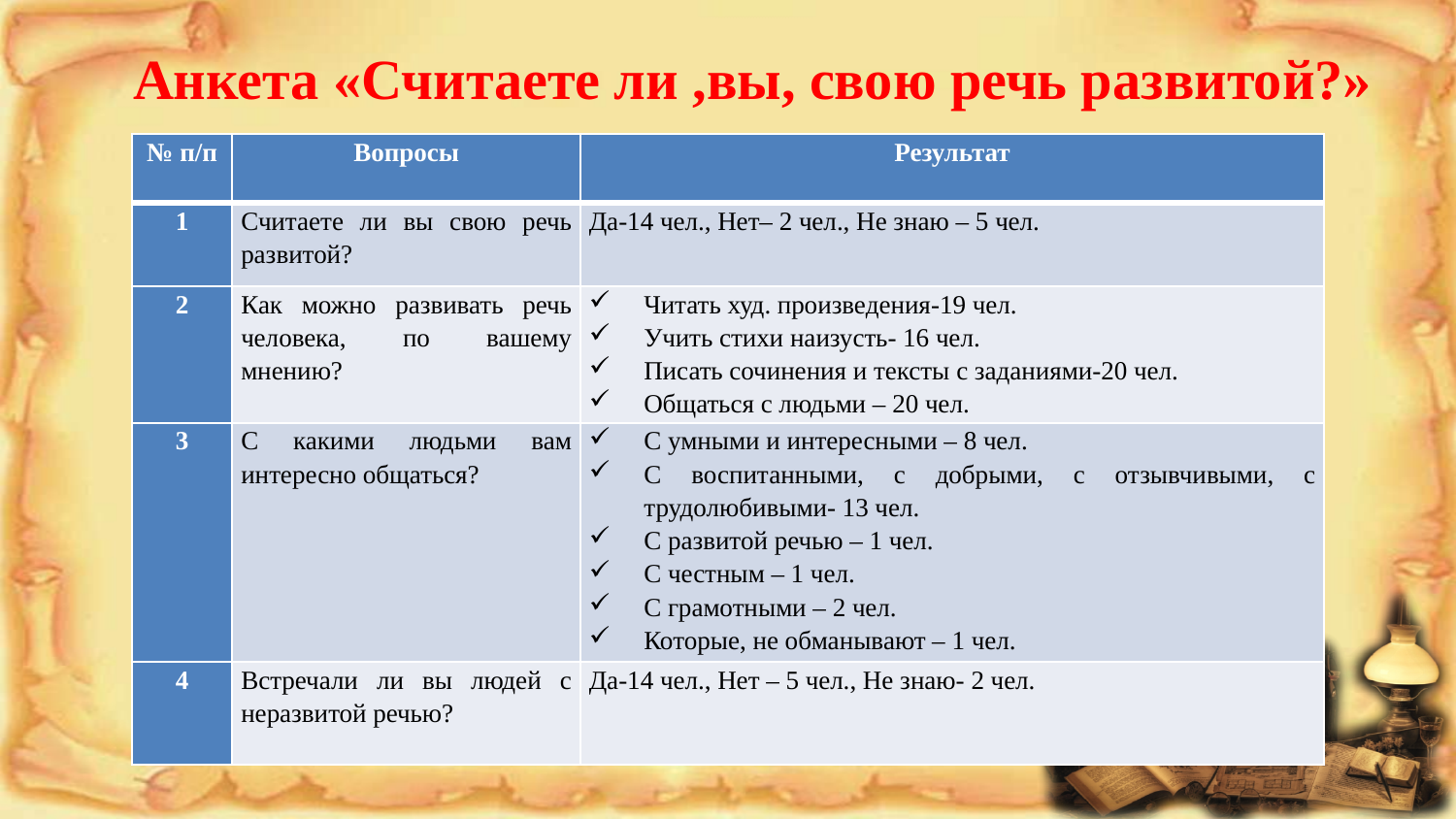

# Анкета «Считаете ли ,вы, свою речь развитой?»
| № п/п | Вопросы | Результат |
| --- | --- | --- |
| 1 | Считаете ли вы свою речь развитой? | Да-14 чел., Нет– 2 чел., Не знаю – 5 чел. |
| 2 | Как можно развивать речь человека, по вашему мнению? | Читать худ. произведения-19 чел. Учить стихи наизусть- 16 чел. Писать сочинения и тексты с заданиями-20 чел. Общаться с людьми – 20 чел. |
| 3 | С какими людьми вам интересно общаться? | С умными и интересными – 8 чел. С воспитанными, с добрыми, с отзывчивыми, с трудолюбивыми- 13 чел. С развитой речью – 1 чел. С честным – 1 чел. С грамотными – 2 чел. Которые, не обманывают – 1 чел. |
| 4 | Встречали ли вы людей с неразвитой речью? | Да-14 чел., Нет – 5 чел., Не знаю- 2 чел. |